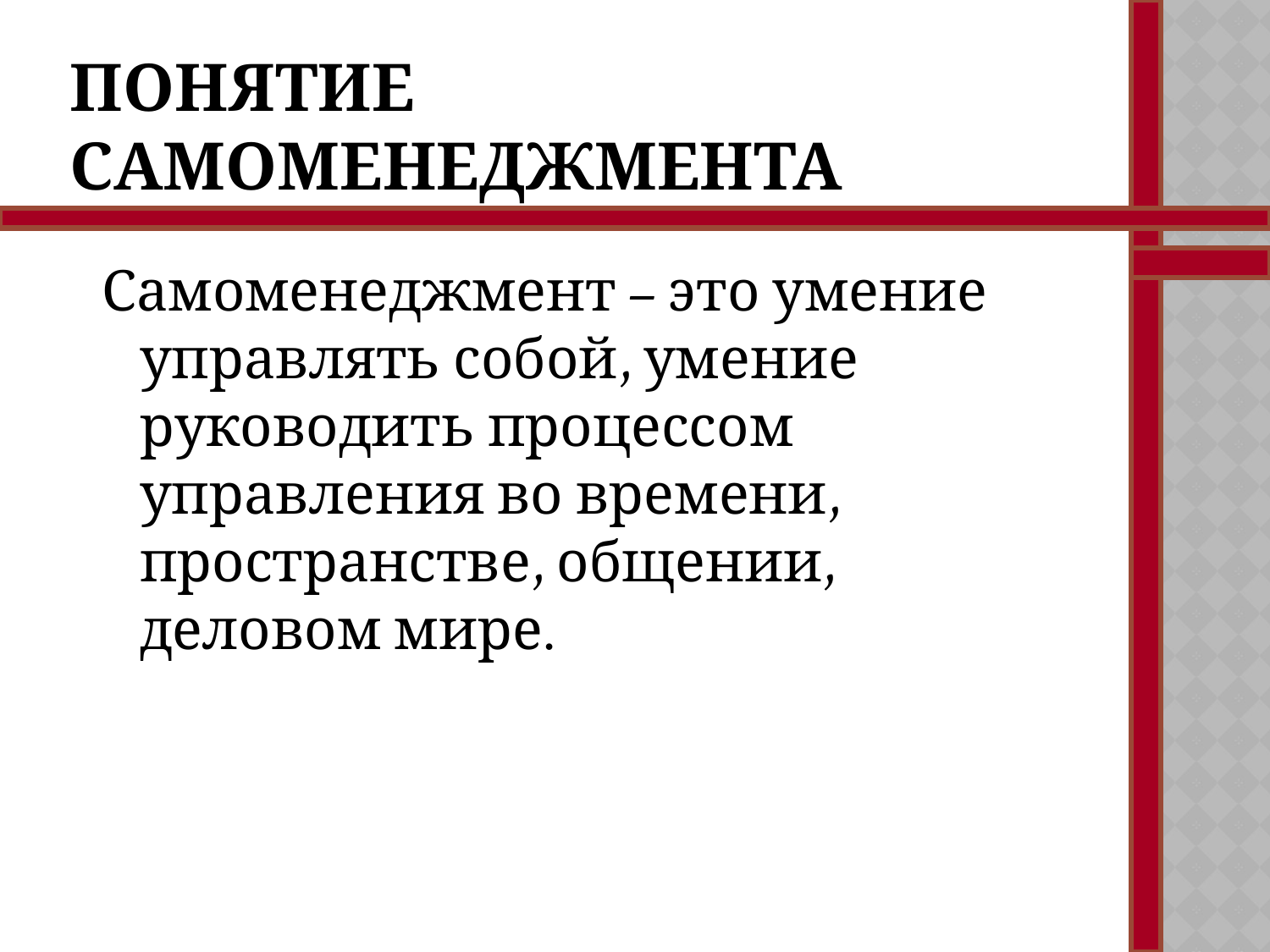

# Понятие самоменеджмента
Самоменеджмент – это умение управлять собой, умение руководить процессом управления во времени, пространстве, общении, деловом мире.